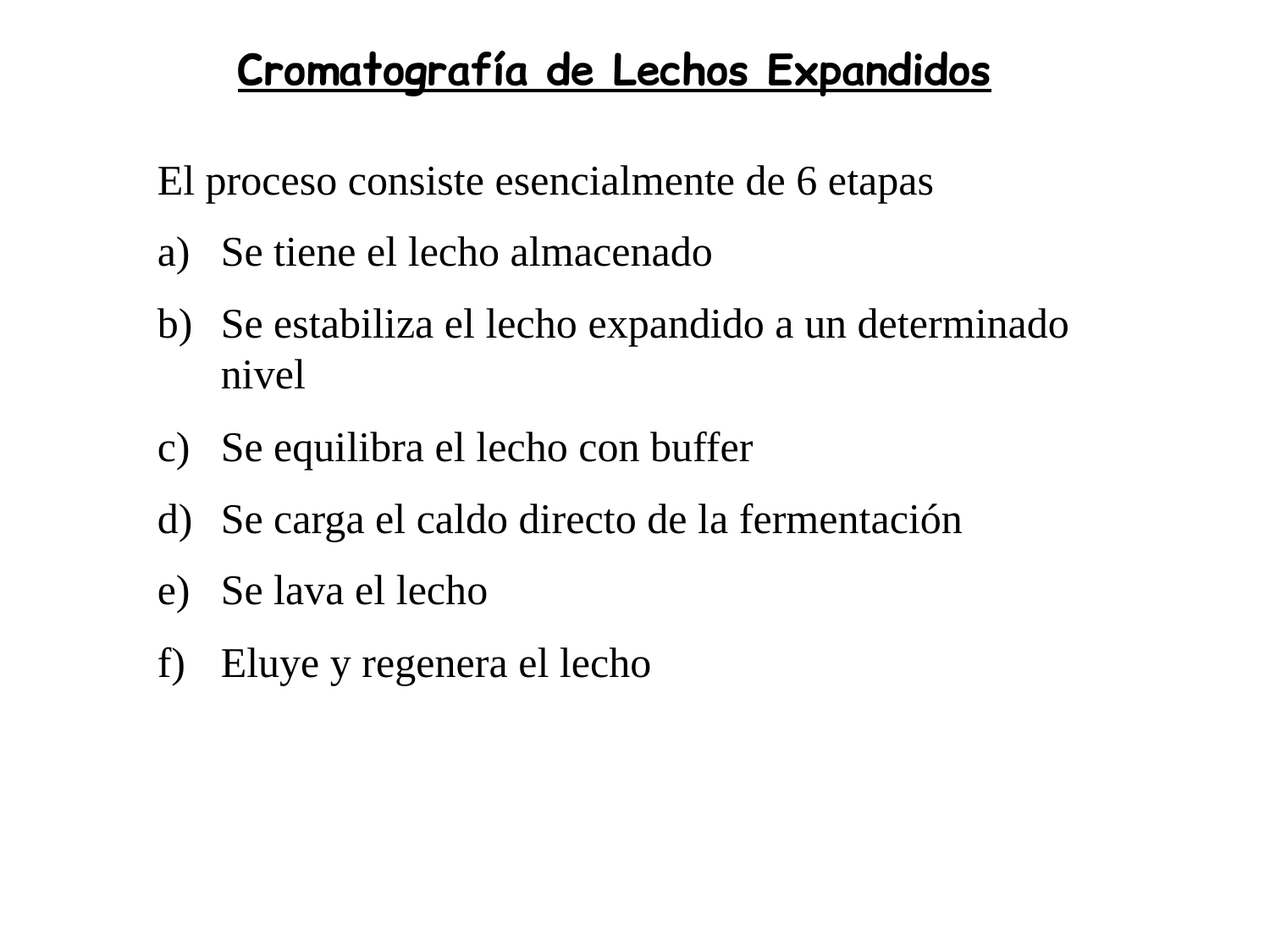

# Cromatografía de Lechos Expandidos
El proceso consiste esencialmente de 6 etapas
Se tiene el lecho almacenado
Se estabiliza el lecho expandido a un determinado nivel
Se equilibra el lecho con buffer
Se carga el caldo directo de la fermentación
Se lava el lecho
Eluye y regenera el lecho